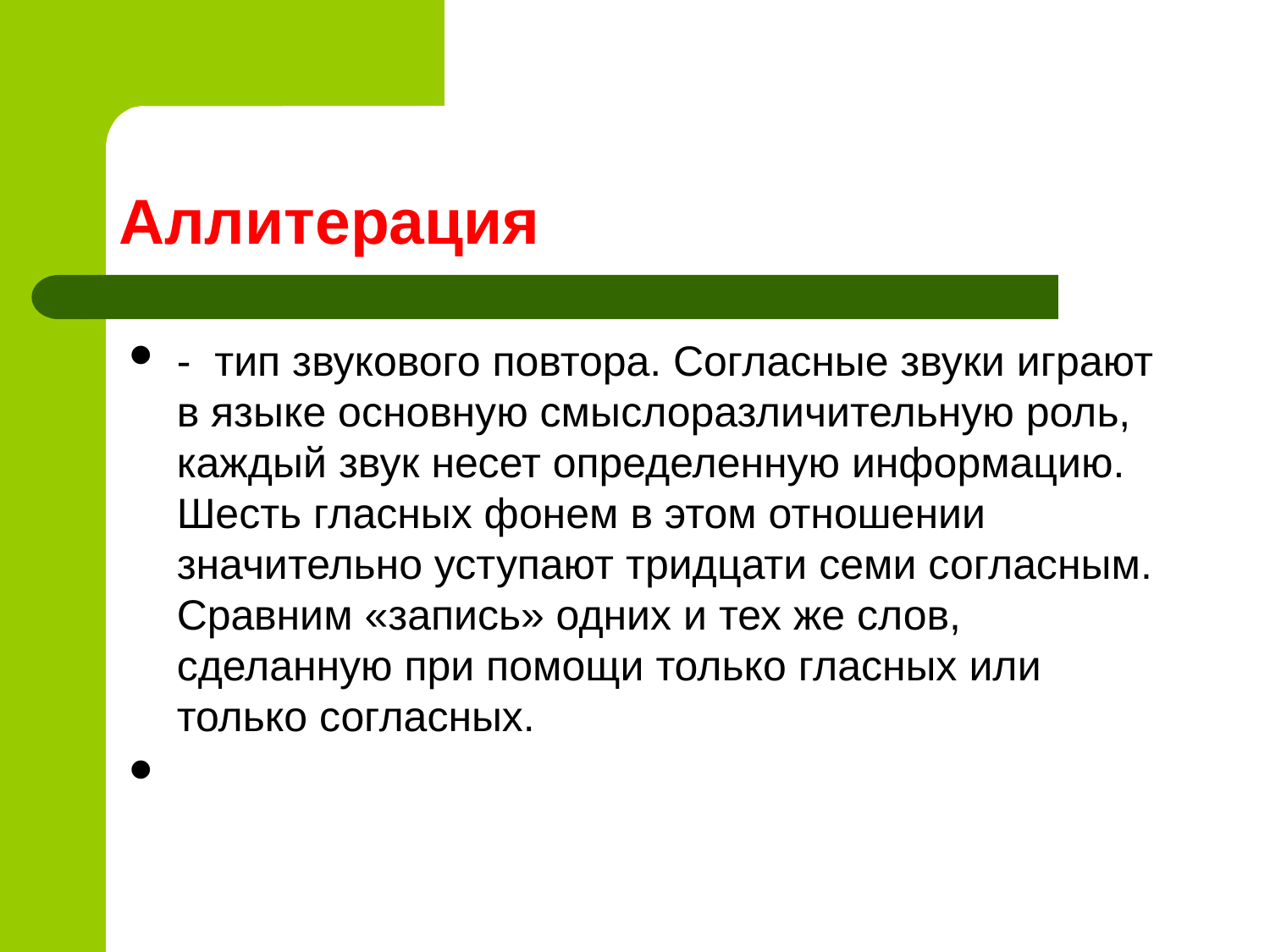

# Аллитерация
-  тип звукового повтора. Согласные звуки играют в языке основную смыслоразличительную роль, каждый звук несет определенную информацию. Шесть гласных фонем в этом отношении значительно уступают тридцати семи согласным. Сравним «запись» одних и тех же слов, сделанную при помощи только гласных или только согласных.